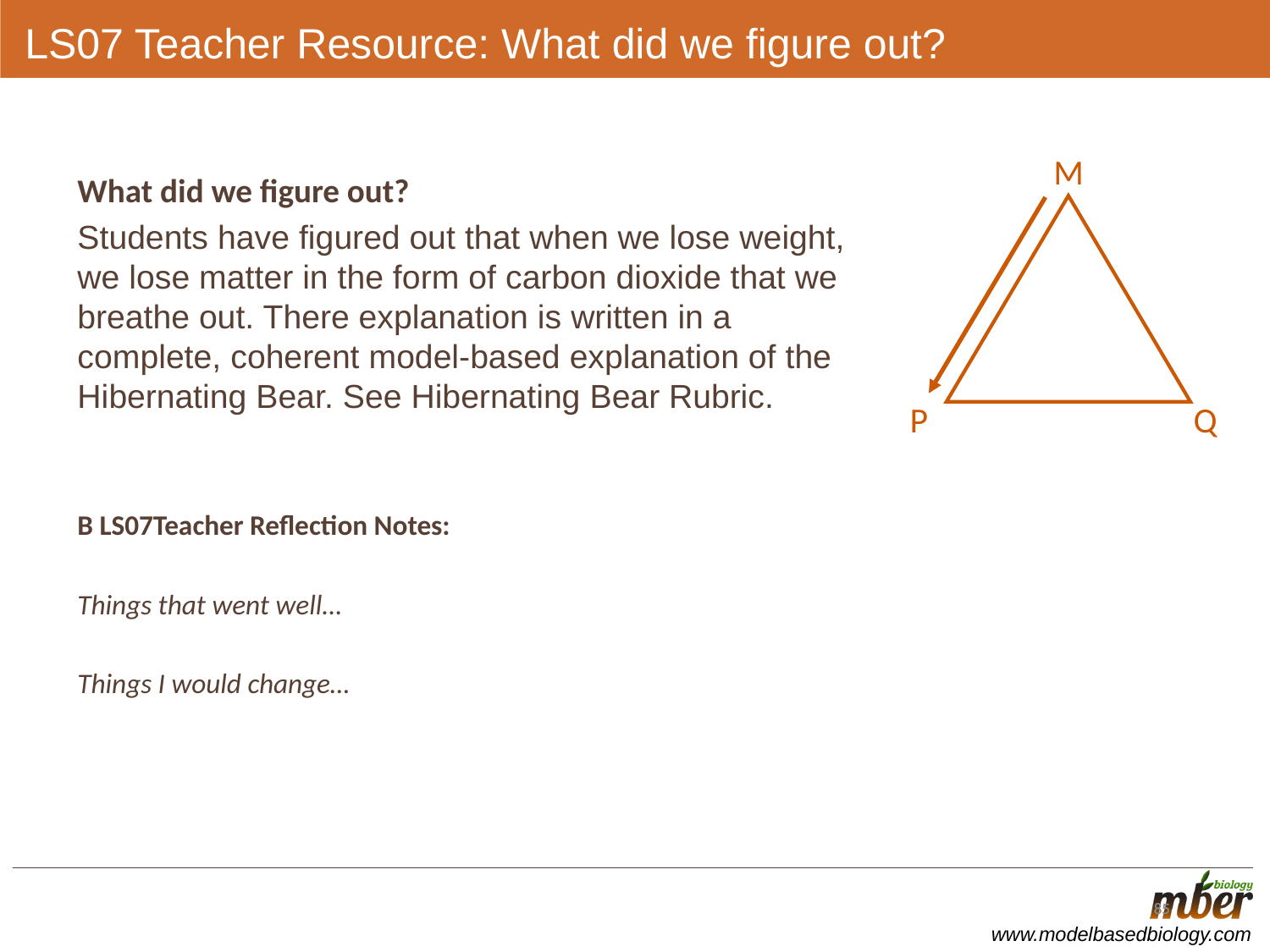

# LS07 Teacher Resource: What did we figure out?
M

Q
P
What did we figure out?
Students have figured out that when we lose weight, we lose matter in the form of carbon dioxide that we breathe out. There explanation is written in a complete, coherent model-based explanation of the Hibernating Bear. See Hibernating Bear Rubric.
B LS07Teacher Reflection Notes:

Things that went well…

Things I would change…

85
85